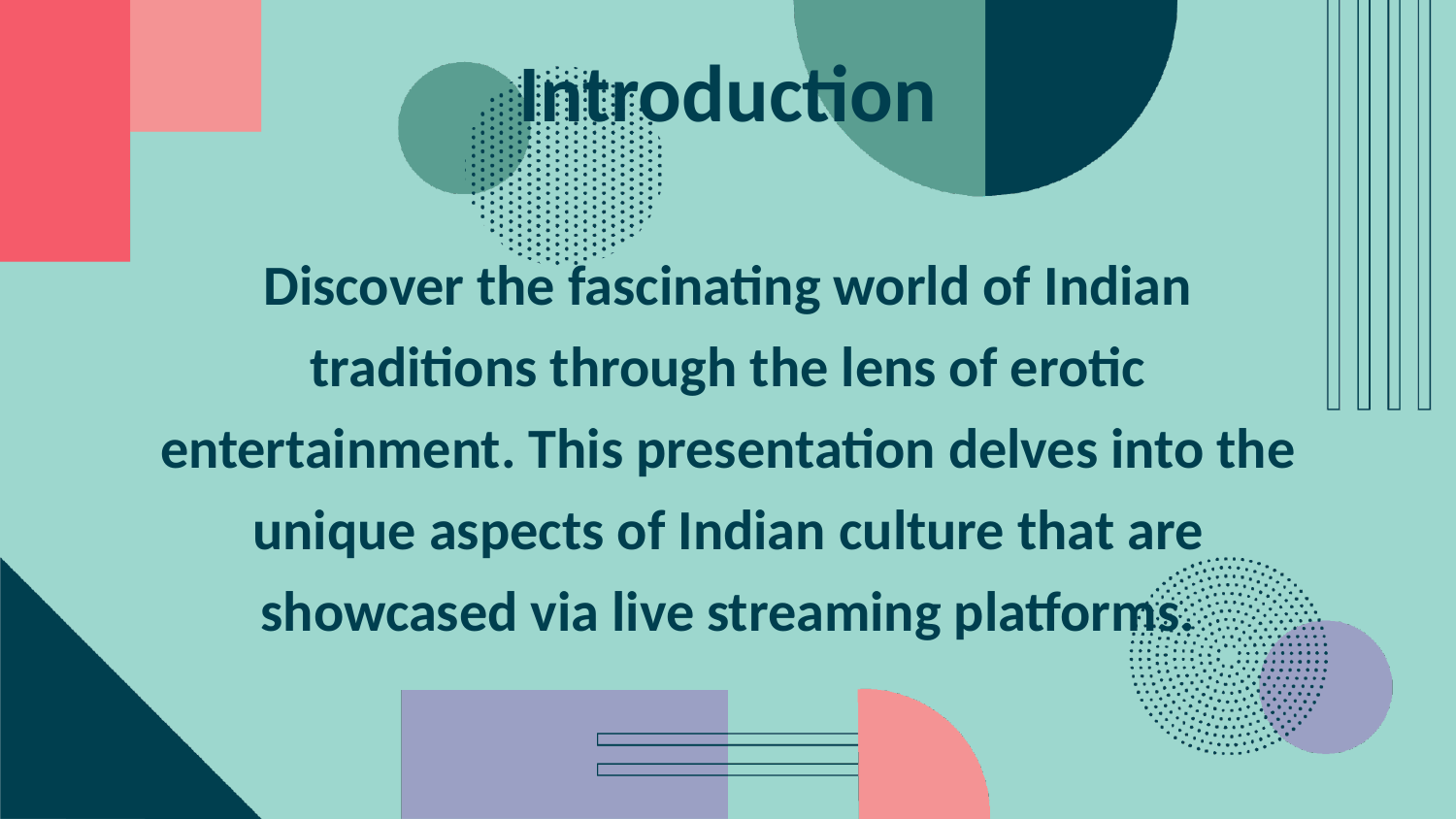

Introduction
Discover the fascinating world of Indian traditions through the lens of erotic entertainment. This presentation delves into the unique aspects of Indian culture that are showcased via live streaming platforms.